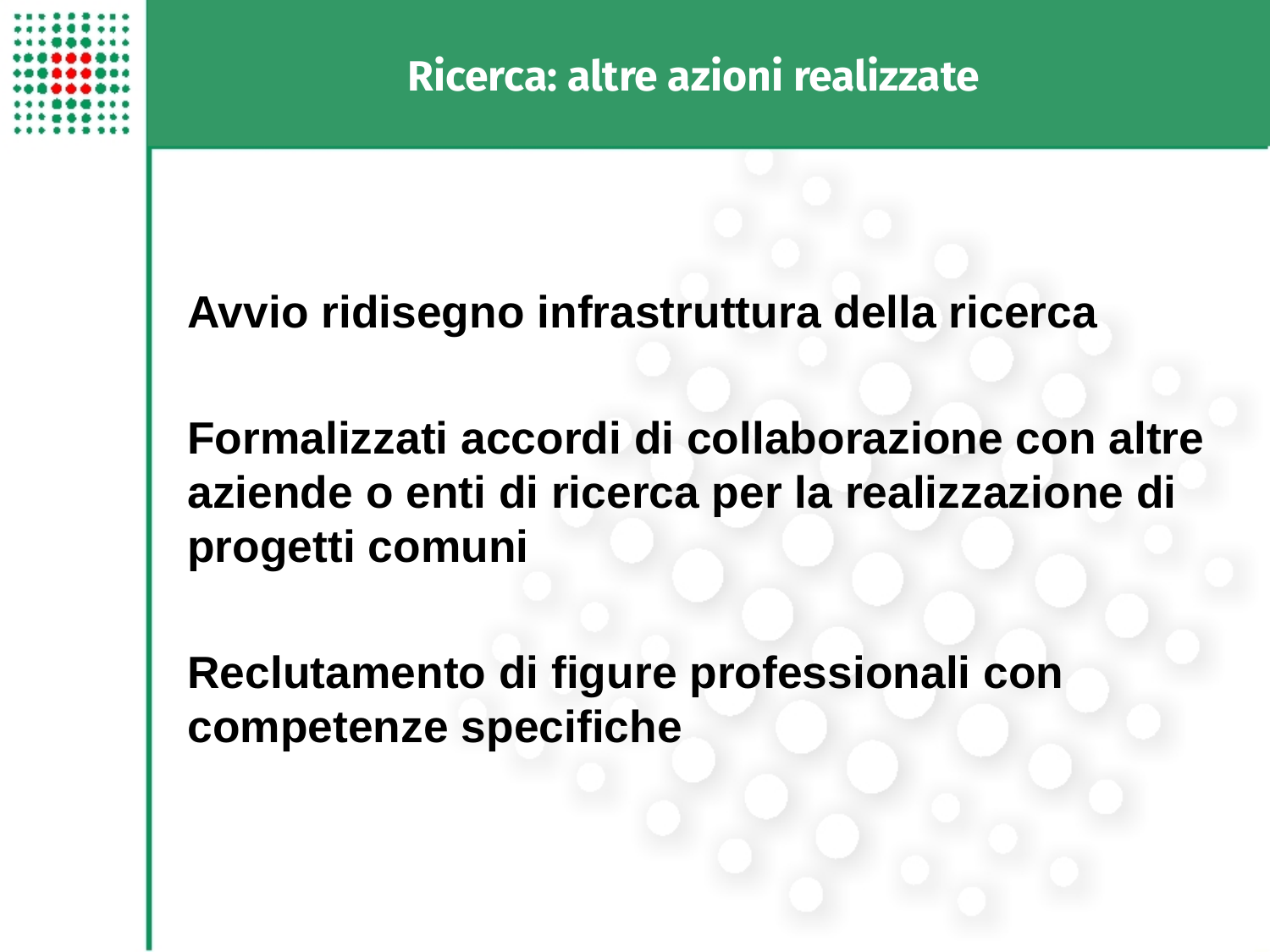

Ricerca: altre azioni realizzate
Avvio ridisegno infrastruttura della ricerca

Formalizzati accordi di collaborazione con altre aziende o enti di ricerca per la realizzazione di progetti comuni

Reclutamento di figure professionali con competenze specifiche